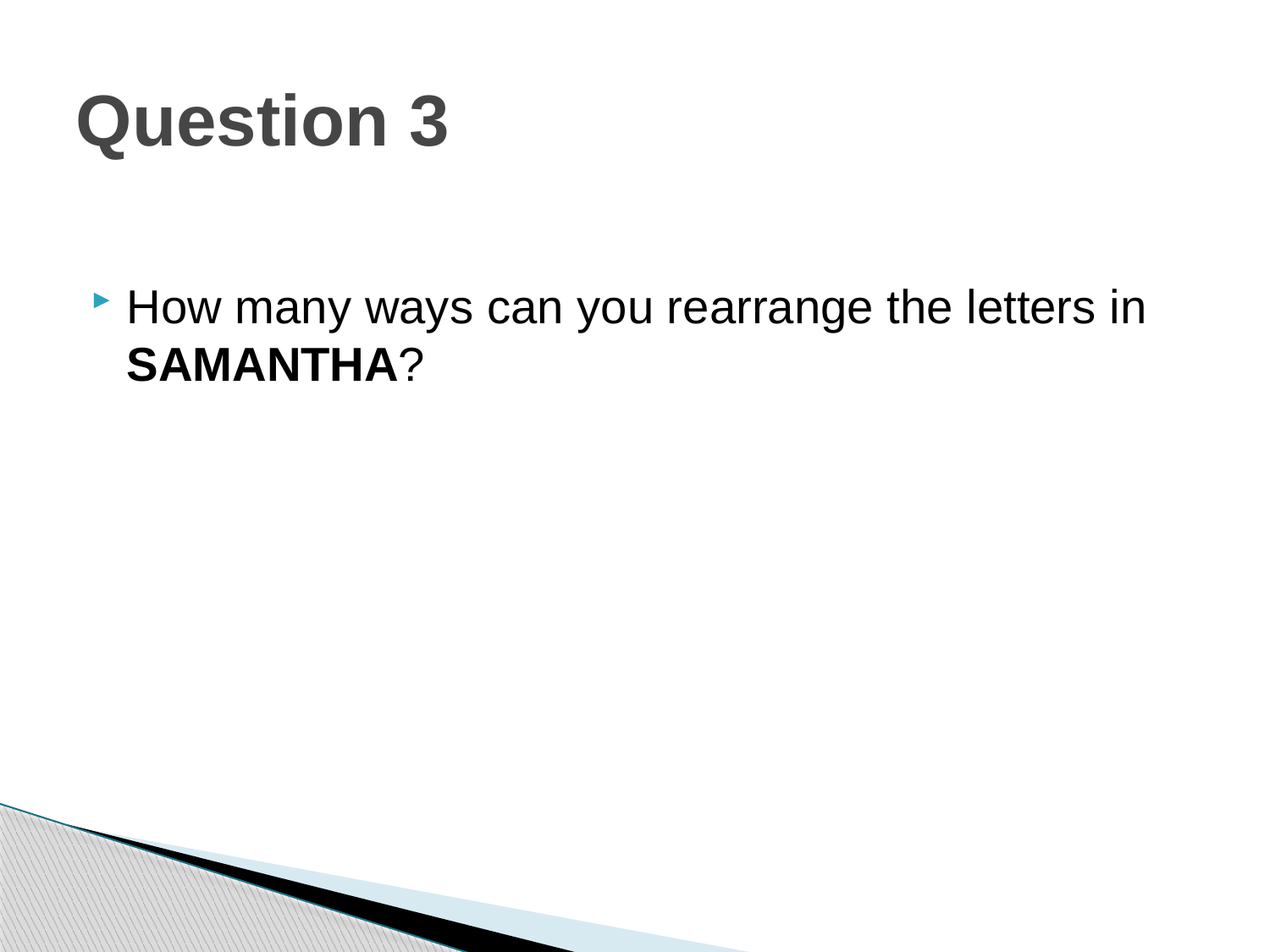

# Question 3

How many ways can you rearrange the letters in SAMANTHA?